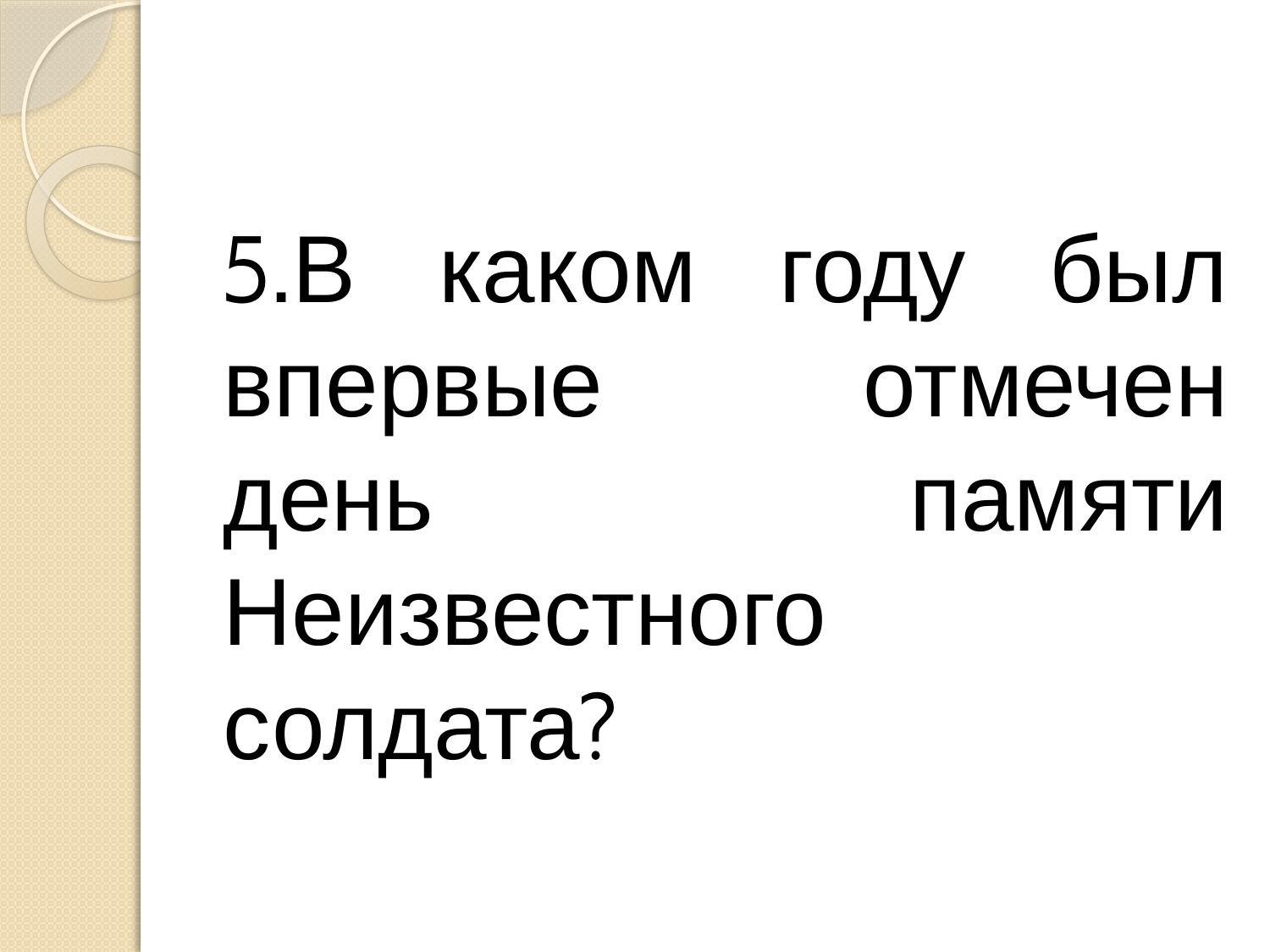

#
5.В каком году был впервые отмечен день памяти Неизвестного солдата?